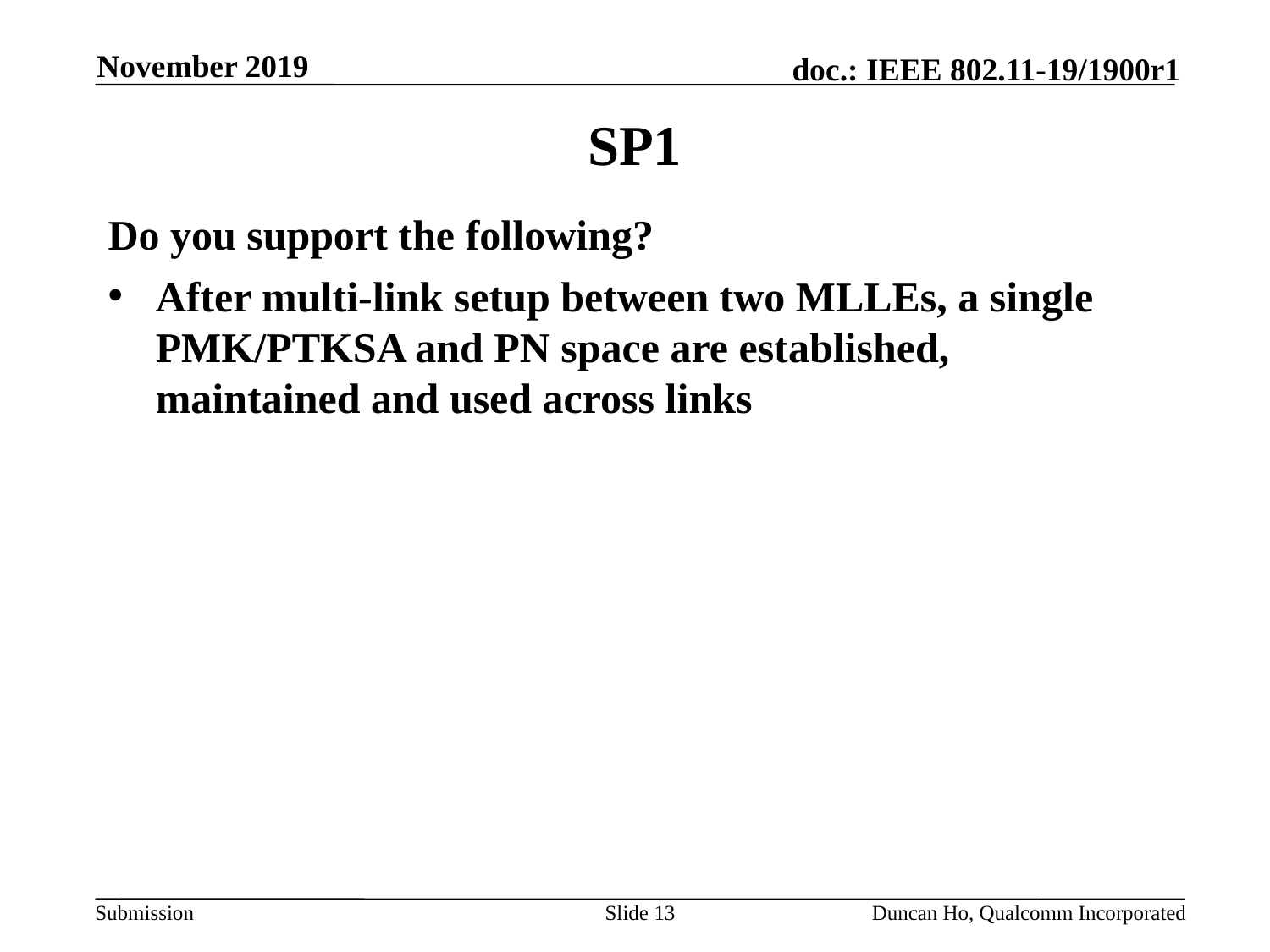

November 2019
# SP1
Do you support the following?
After multi-link setup between two MLLEs, a single PMK/PTKSA and PN space are established, maintained and used across links

Slide 13
Duncan Ho, Qualcomm Incorporated